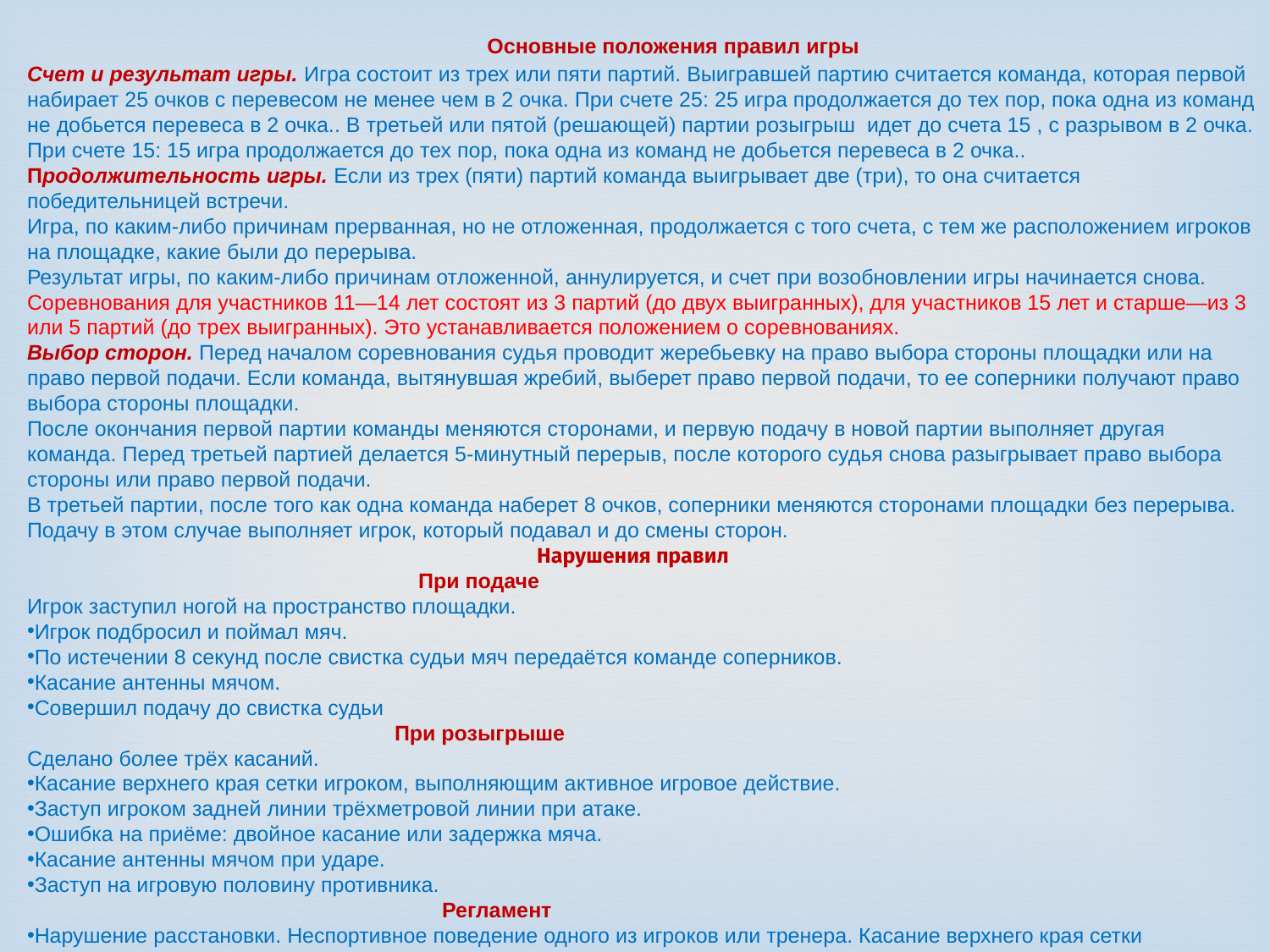

Основные положения правил игры
Счет и результат игры. Игра состоит из трех или пяти партий. Выигравшей партию считается команда, которая первой набирает 25 очков с перевесом не менее чем в 2 очка. При счете 25: 25 игра продолжается до тех пор, пока одна из команд не добьется перевеса в 2 очка.. В третьей или пятой (решающей) партии розыгрыш  идет до счета 15 , с разрывом в 2 очка. При счете 15: 15 игра продолжается до тех пор, пока одна из команд не добьется перевеса в 2 очка.. Продолжительность игры. Если из трех (пяти) партий команда выигрывает две (три), то она считается победительницей встречи.
Игра, по каким-либо причинам прерванная, но не отложенная, продолжается с того счета, с тем же расположением игроков на площадке, какие были до перерыва.
Результат игры, по каким-либо причинам отложенной, аннулируется, и счет при возобновлении игры начинается снова.
Соревнования для участников 11—14 лет состоят из 3 партий (до двух выигранных), для участников 15 лет и старше—из 3 или 5 партий (до трех выигранных). Это устанавливается положением о соревнованиях.
Выбор сторон. Перед началом соревнования судья проводит жеребьевку на право выбора стороны площадки или на право первой подачи. Если команда, вытянувшая жребий, выберет право первой подачи, то ее соперники получают право выбора стороны площадки.
После окончания первой партии команды меняются сторонами, и первую подачу в новой партии выполняет другая команда. Перед третьей партией делается 5-минутный перерыв, после которого судья снова разыгрывает право выбора стороны или право первой подачи.
В третьей партии, после того как одна команда наберет 8 очков, соперники меняются сторонами площадки без перерыва. Подачу в этом случае выполняет игрок, который подавал и до смены сторон.
                                                                                      Нарушения правил
                                                                             При подаче
Игрок заступил ногой на пространство площадки.
Игрок подбросил и поймал мяч.
По истечении 8 секунд после свистка судьи мяч передаётся команде соперников.
Касание антенны мячом.
Совершил подачу до свистка судьи
                                                              При розыгрыше
Сделано более трёх касаний.
Касание верхнего края сетки игроком, выполняющим активное игровое действие.
Заступ игроком задней линии трёхметровой линии при атаке.
Ошибка на приёме: двойное касание или задержка мяча.
Касание антенны мячом при ударе.
Заступ на игровую половину противника.
                                                                      Регламент
Нарушение расстановки. Неспортивное поведение одного из игроков или тренера. Касание верхнего края сетки

.